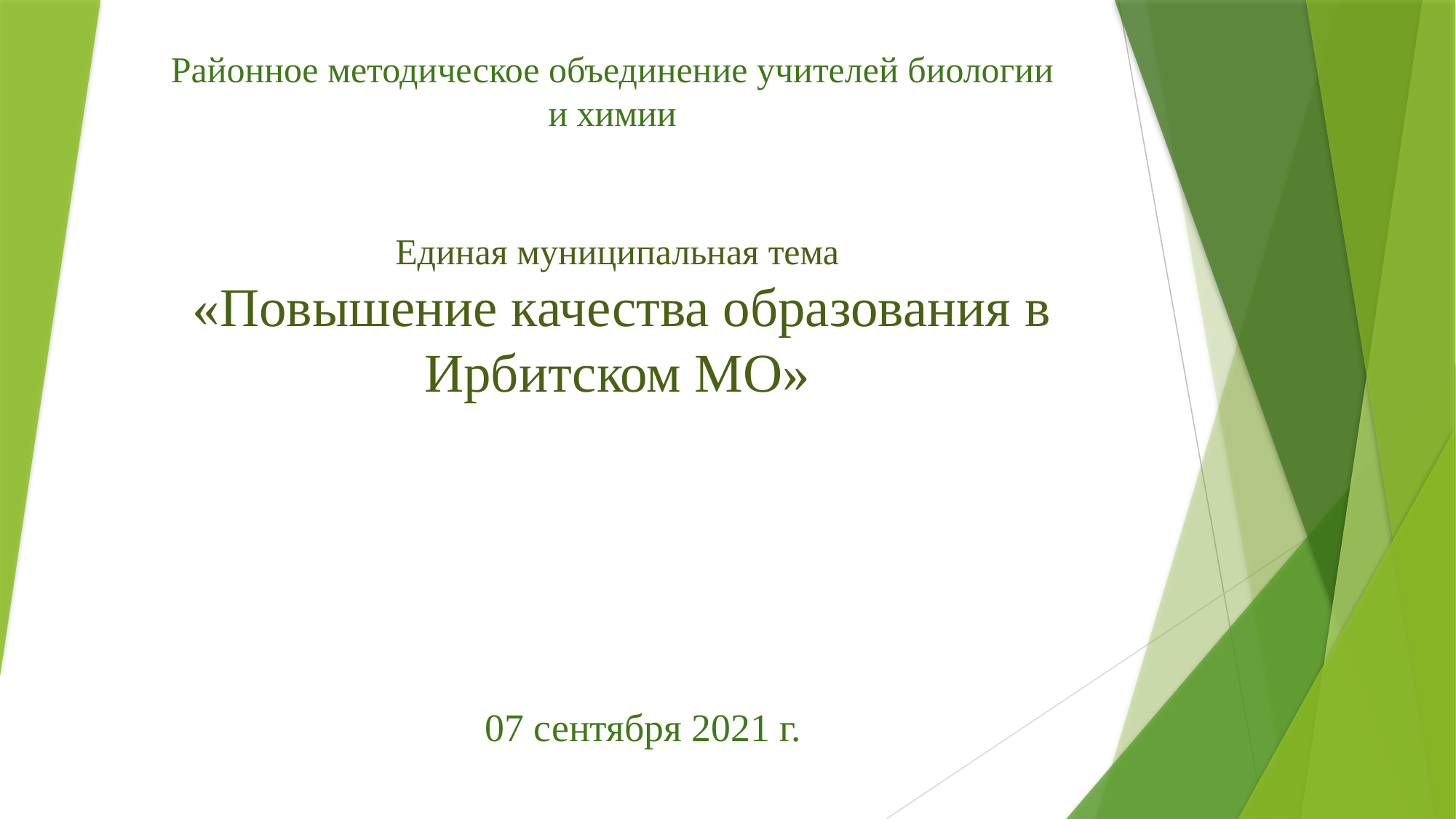

# Районное методическое объединение учителей биологии и химии
Единая муниципальная тема
 «Повышение качества образования в Ирбитском МО»

07 сентября 2021 г.